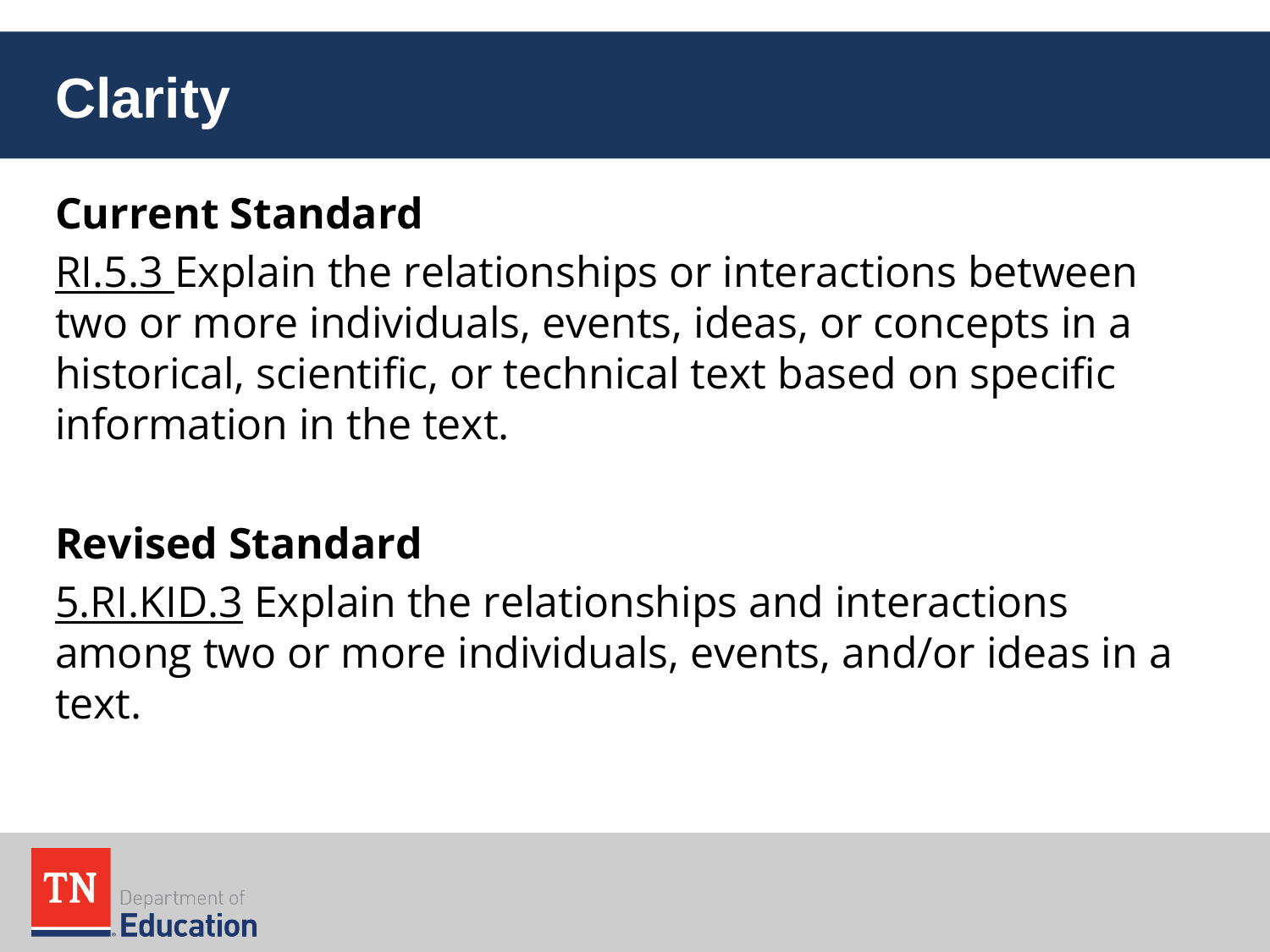

# Clarity
Current Standard
RI.5.3 Explain the relationships or interactions between two or more individuals, events, ideas, or concepts in a historical, scientific, or technical text based on specific information in the text.

Revised Standard
5.RI.KID.3 Explain the relationships and interactions among two or more individuals, events, and/or ideas in a text.